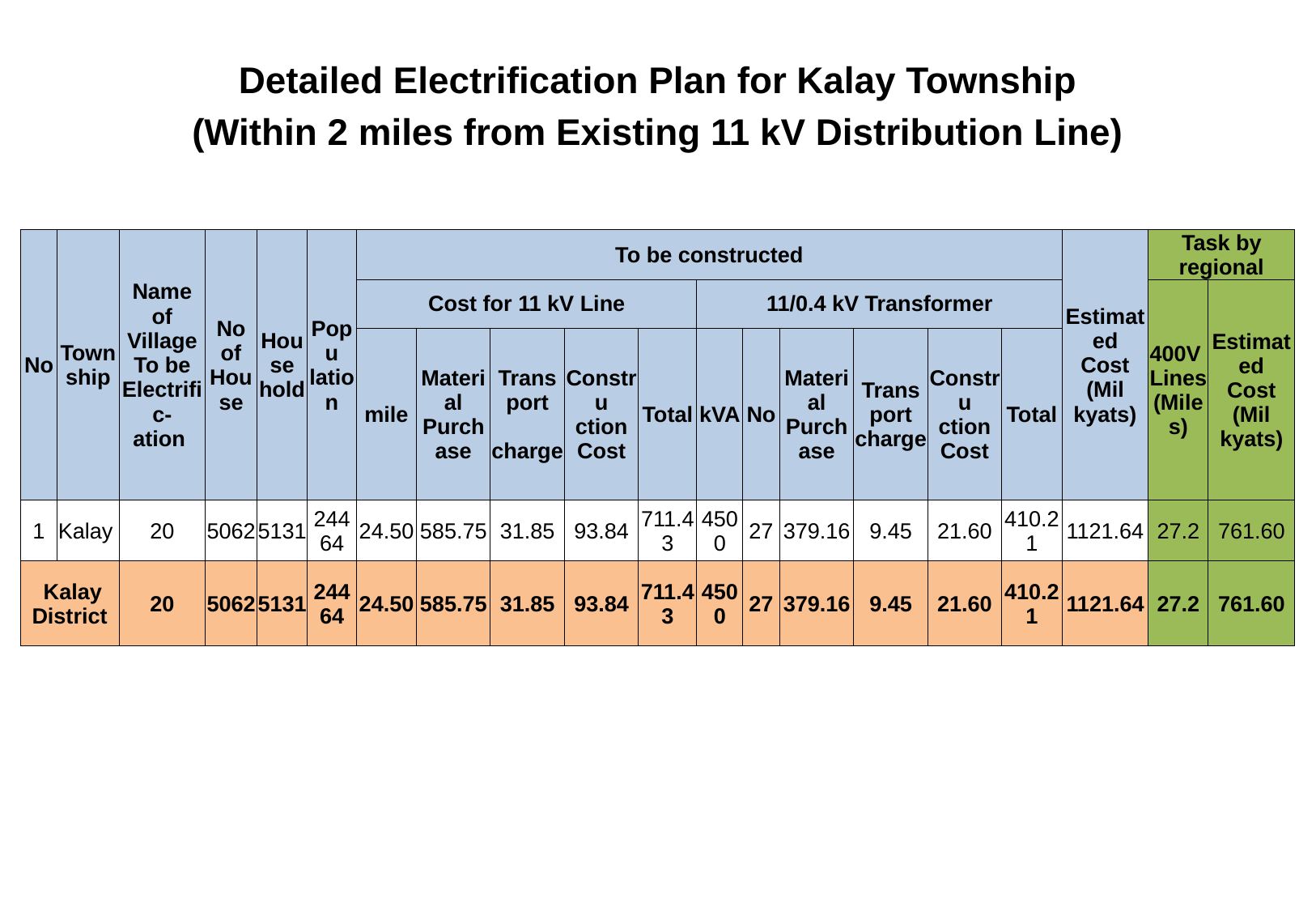

Detailed Electrification Plan for Kalay Township
(Within 2 miles from Existing 11 kV Distribution Line)
| No | Town ship | Name of Village To be Electrific- ation | No of House | House hold | Popu lation | To be constructed |  |  |  |  |  |  |  |  |  |  | Estimated Cost (Mil kyats) | Task by regional |  |
| --- | --- | --- | --- | --- | --- | --- | --- | --- | --- | --- | --- | --- | --- | --- | --- | --- | --- | --- | --- |
|  |  |  |  |  |  | Cost for 11 kV Line |  |  |  |  | 11/0.4 kV Transformer |  |  |  |  |  |  | 400V Lines (Miles) | Estimated Cost (Mil kyats) |
|  |  |  |  |  |  | mile | Material Purch ase | Trans port charge | Constru ction Cost | Total | kVA | No | Material Purch ase | Trans port charge | Constru ction Cost | Total |  |  |  |
| 1 | Kalay | 20 | 5062 | 5131 | 24464 | 24.50 | 585.75 | 31.85 | 93.84 | 711.43 | 4500 | 27 | 379.16 | 9.45 | 21.60 | 410.21 | 1121.64 | 27.2 | 761.60 |
| Kalay District |  | 20 | 5062 | 5131 | 24464 | 24.50 | 585.75 | 31.85 | 93.84 | 711.43 | 4500 | 27 | 379.16 | 9.45 | 21.60 | 410.21 | 1121.64 | 27.2 | 761.60 |